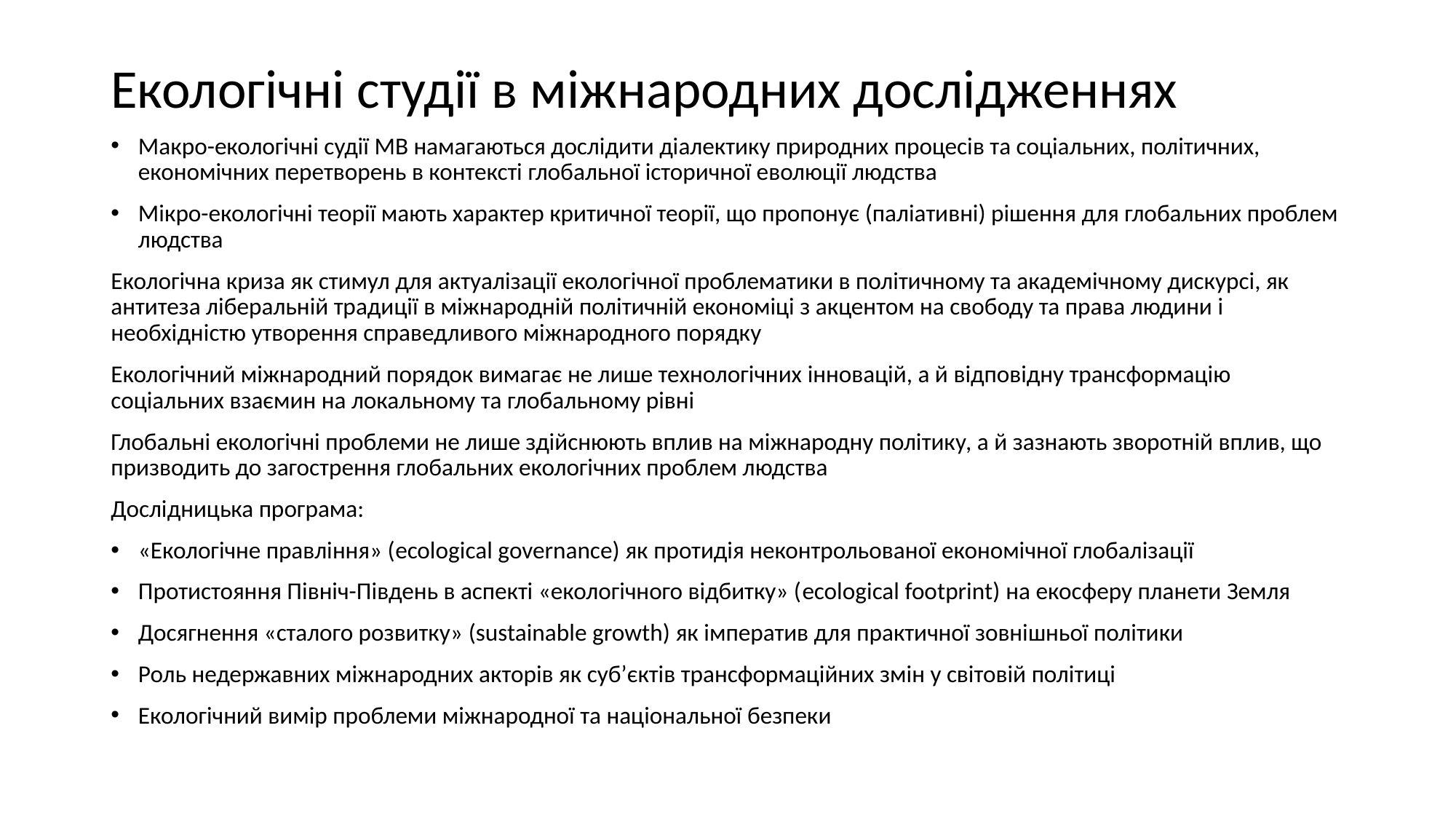

# Екологічні студії в міжнародних дослідженнях
Макро-екологічні судії МВ намагаються дослідити діалектику природних процесів та соціальних, політичних, економічних перетворень в контексті глобальної історичної еволюції людства
Мікро-екологічні теорії мають характер критичної теорії, що пропонує (паліативні) рішення для глобальних проблем людства
Екологічна криза як стимул для актуалізації екологічної проблематики в політичному та академічному дискурсі, як антитеза ліберальній традиції в міжнародній політичній економіці з акцентом на свободу та права людини і необхідністю утворення справедливого міжнародного порядку
Екологічний міжнародний порядок вимагає не лише технологічних інновацій, а й відповідну трансформацію соціальних взаємин на локальному та глобальному рівні
Глобальні екологічні проблеми не лише здійснюють вплив на міжнародну політику, а й зазнають зворотній вплив, що призводить до загострення глобальних екологічних проблем людства
Дослідницька програма:
«Екологічне правління» (ecological governance) як протидія неконтрольованої економічної глобалізації
Протистояння Північ-Південь в аспекті «екологічного відбитку» (ecological footprint) на екосферу планети Земля
Досягнення «сталого розвитку» (sustainable growth) як імператив для практичної зовнішньої політики
Роль недержавних міжнародних акторів як суб’єктів трансформаційних змін у світовій політиці
Екологічний вимір проблеми міжнародної та національної безпеки